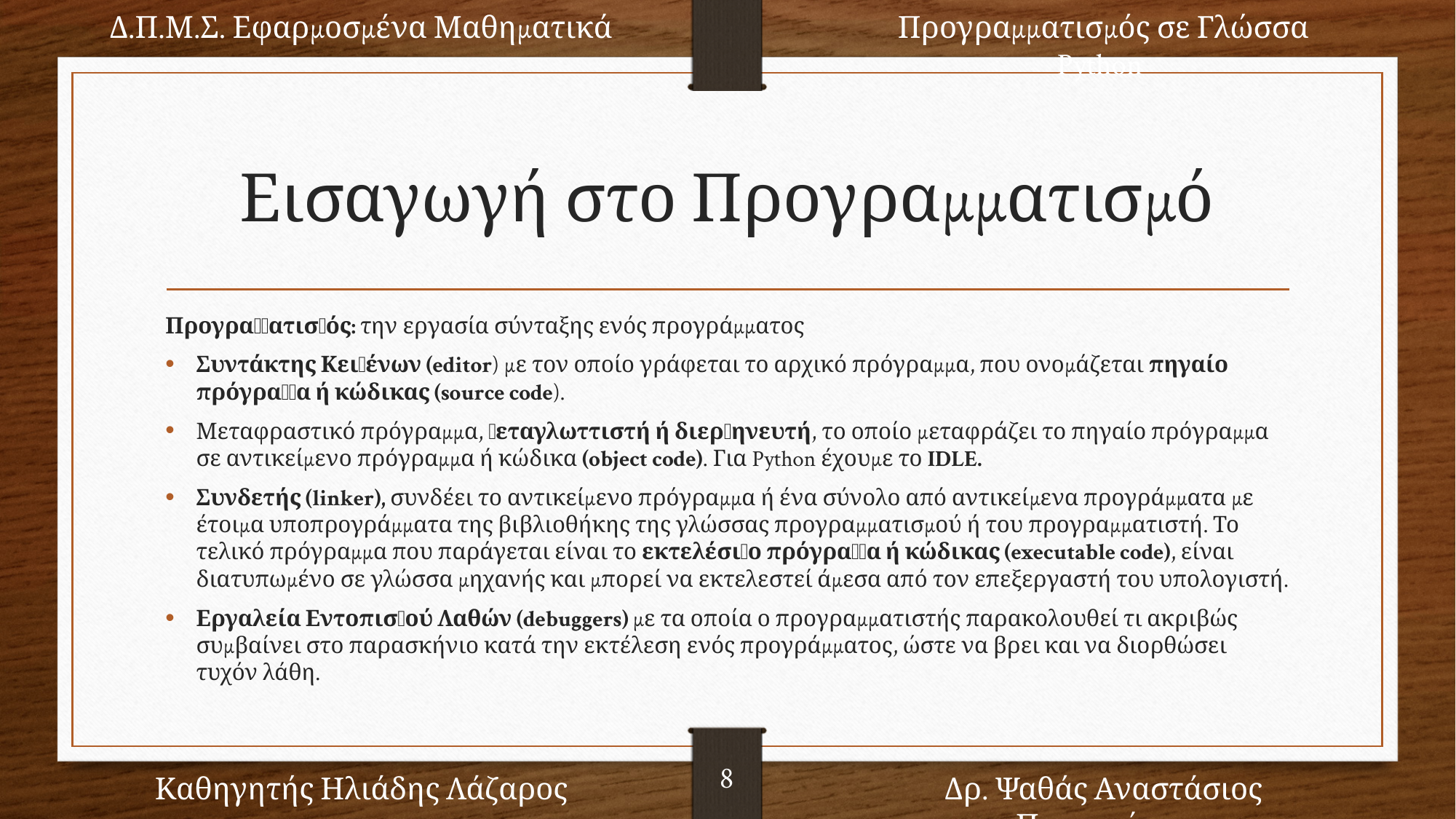

Δ.Π.Μ.Σ. Εφαρμοσμένα Μαθηματικά
Προγραμματισμός σε Γλώσσα Python
8
Καθηγητής Ηλιάδης Λάζαρος
Δρ. Ψαθάς Αναστάσιος Παναγιώτης
# Εισαγωγή στο Προγραμματισμό
Προγραμματισμός: την εργασία σύνταξης ενός προγράμματος
Συντάκτης Κειμένων (editor) με τον οποίο γράφεται το αρχικό πρόγραμμα, που ονομάζεται πηγαίο πρόγραμμα ή κώδικας (source code).
Μεταφραστικό πρόγραμμα, μεταγλωττιστή ή διερμηνευτή, το οποίο μεταφράζει το πηγαίο πρόγραμμα σε αντικείμενο πρόγραμμα ή κώδικα (object code). Για Python έχουμε το IDLE.
Συνδετής (linker), συνδέει το αντικείμενο πρόγραμμα ή ένα σύνολο από αντικείμενα προγράμματα με έτοιμα υποπρογράμματα της βιβλιοθήκης της γλώσσας προγραμματισμού ή του προγραμματιστή. Το τελικό πρόγραμμα που παράγεται είναι το εκτελέσιμο πρόγραμμα ή κώδικας (executable code), είναι διατυπωμένο σε γλώσσα μηχανής και μπορεί να εκτελεστεί άμεσα από τον επεξεργαστή του υπολογιστή.
Εργαλεία Εντοπισμού Λαθών (debuggers) με τα οποία ο προγραμματιστής παρακολουθεί τι ακριβώς συμβαίνει στο παρασκήνιο κατά την εκτέλεση ενός προγράμματος, ώστε να βρει και να διορθώσει τυχόν λάθη.